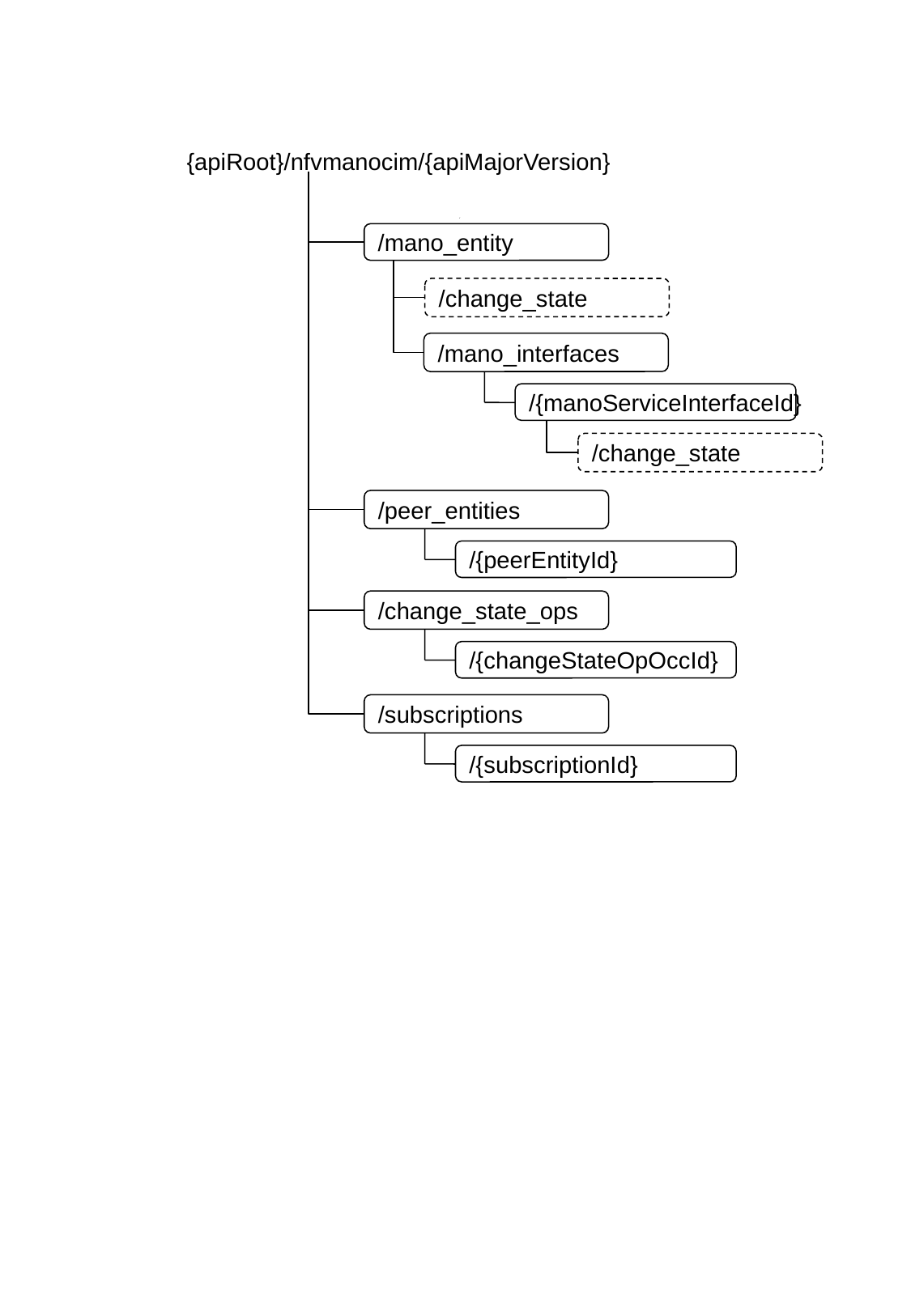

{apiRoot}/nfvmanocim/{apiMajorVersion}

/mano_entity
/change_state
/mano_interfaces

/{manoServiceInterfaceId}
/change_state
/peer_entities

/{peerEntityId}
/change_state_ops

/{changeStateOpOccId}
/subscriptions

/{subscriptionId}